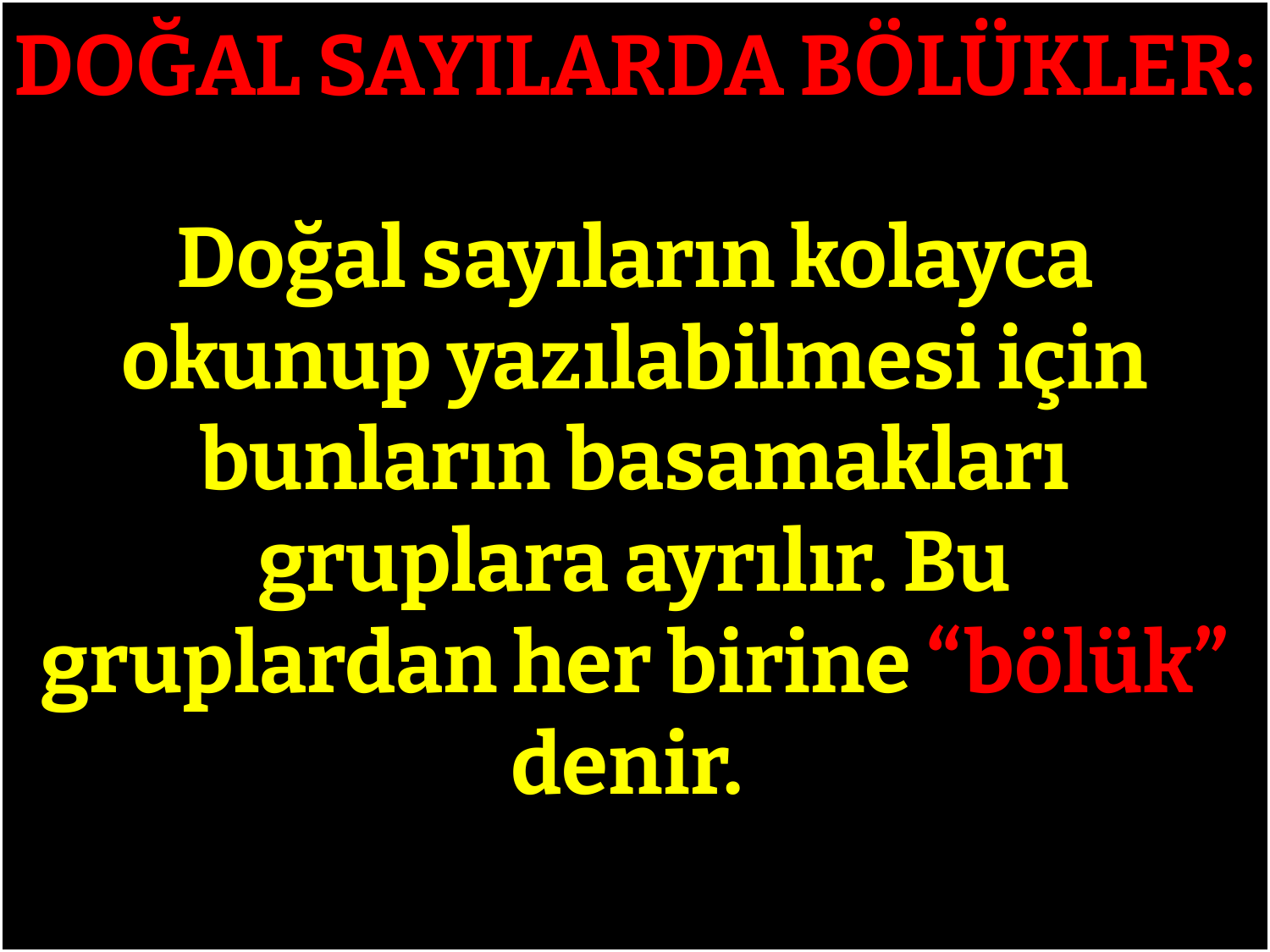

DOĞAL SAYILARDA BÖLÜKLER:
Doğal sayıların kolayca okunup yazılabilmesi için bunların basamakları gruplara ayrılır. Bu gruplardan her birine “bölük” denir.

#